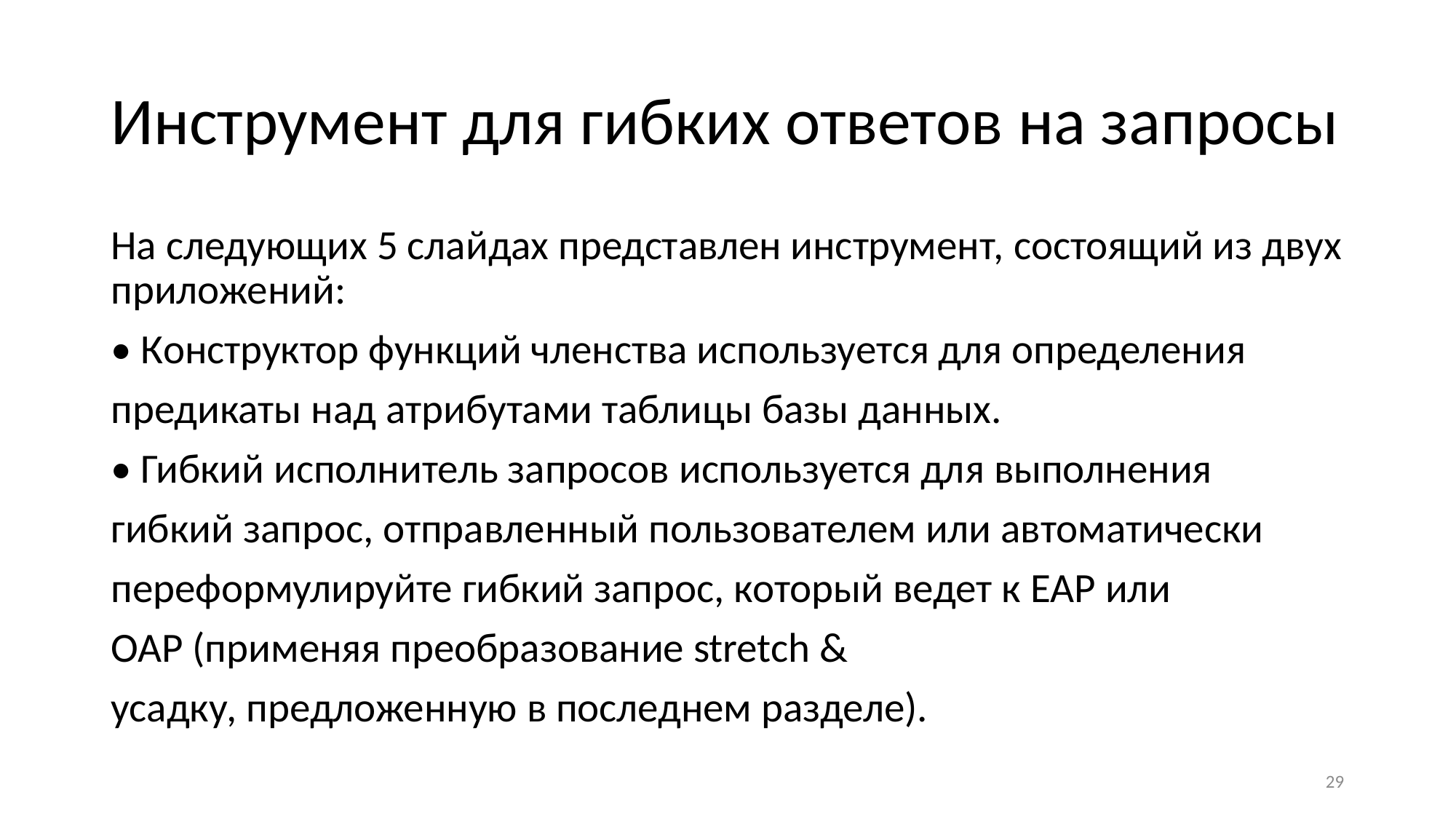

# Инструмент для гибких ответов на запросы
На следующих 5 слайдах представлен инструмент, состоящий из двух приложений:
• Конструктор функций членства используется для определения
предикаты над атрибутами таблицы базы данных.
• Гибкий исполнитель запросов используется для выполнения
гибкий запрос, отправленный пользователем или автоматически
переформулируйте гибкий запрос, который ведет к EAP или
OAP (применяя преобразование stretch &
усадку, предложенную в последнем разделе).

29